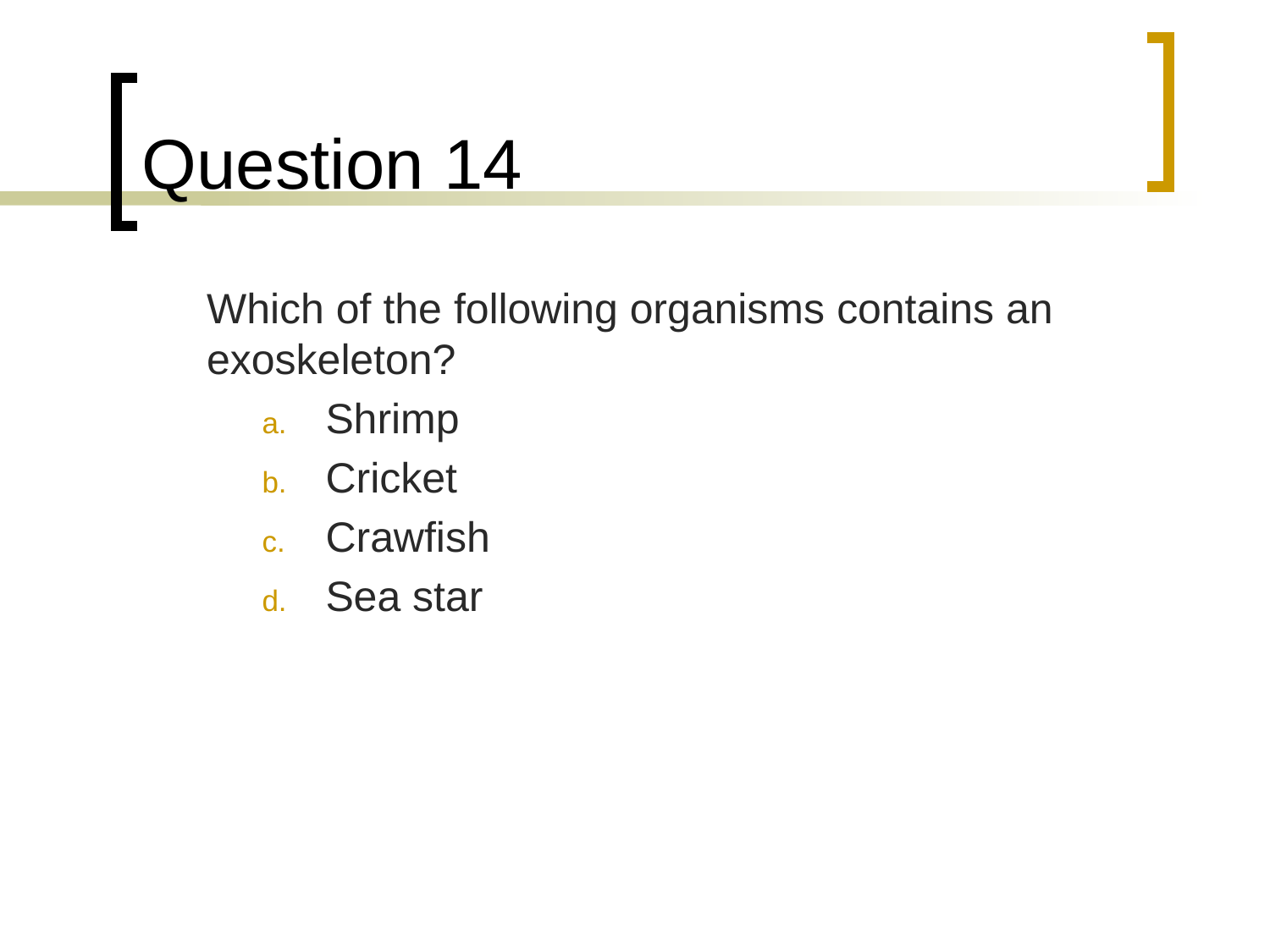

# Question 14
	Which of the following organisms contains an exoskeleton?
Shrimp
Cricket
Crawfish
Sea star